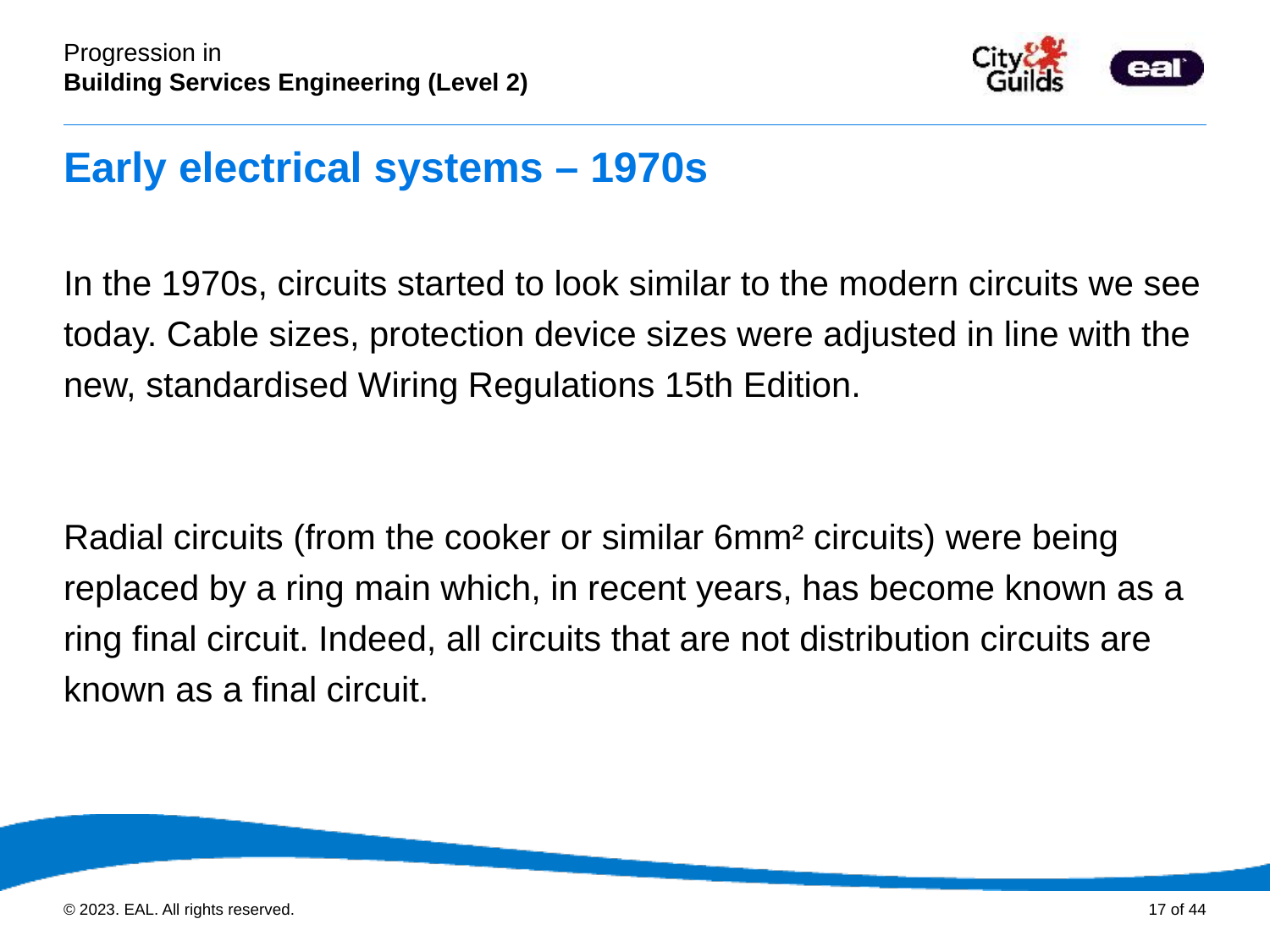

# Early electrical systems – 1970s

In the 1970s, circuits started to look similar to the modern circuits we see today. Cable sizes, protection device sizes were adjusted in line with the new, standardised Wiring Regulations 15th Edition.

Radial circuits (from the cooker or similar 6mm² circuits) were being replaced by a ring main which, in recent years, has become known as a ring final circuit. Indeed, all circuits that are not distribution circuits are known as a final circuit.